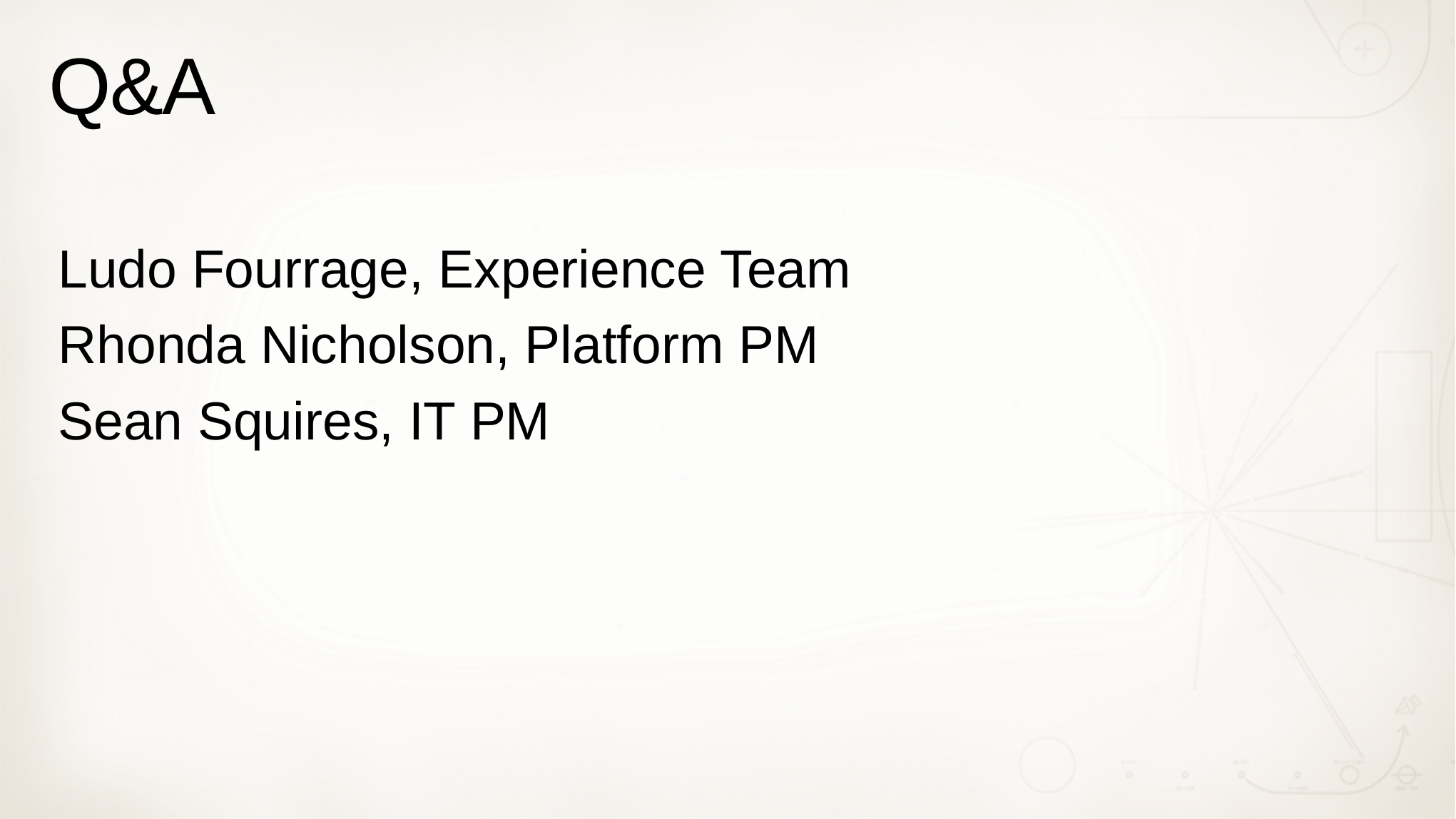

# Q&A
Ludo Fourrage, Experience Team
Rhonda Nicholson, Platform PM
Sean Squires, IT PM